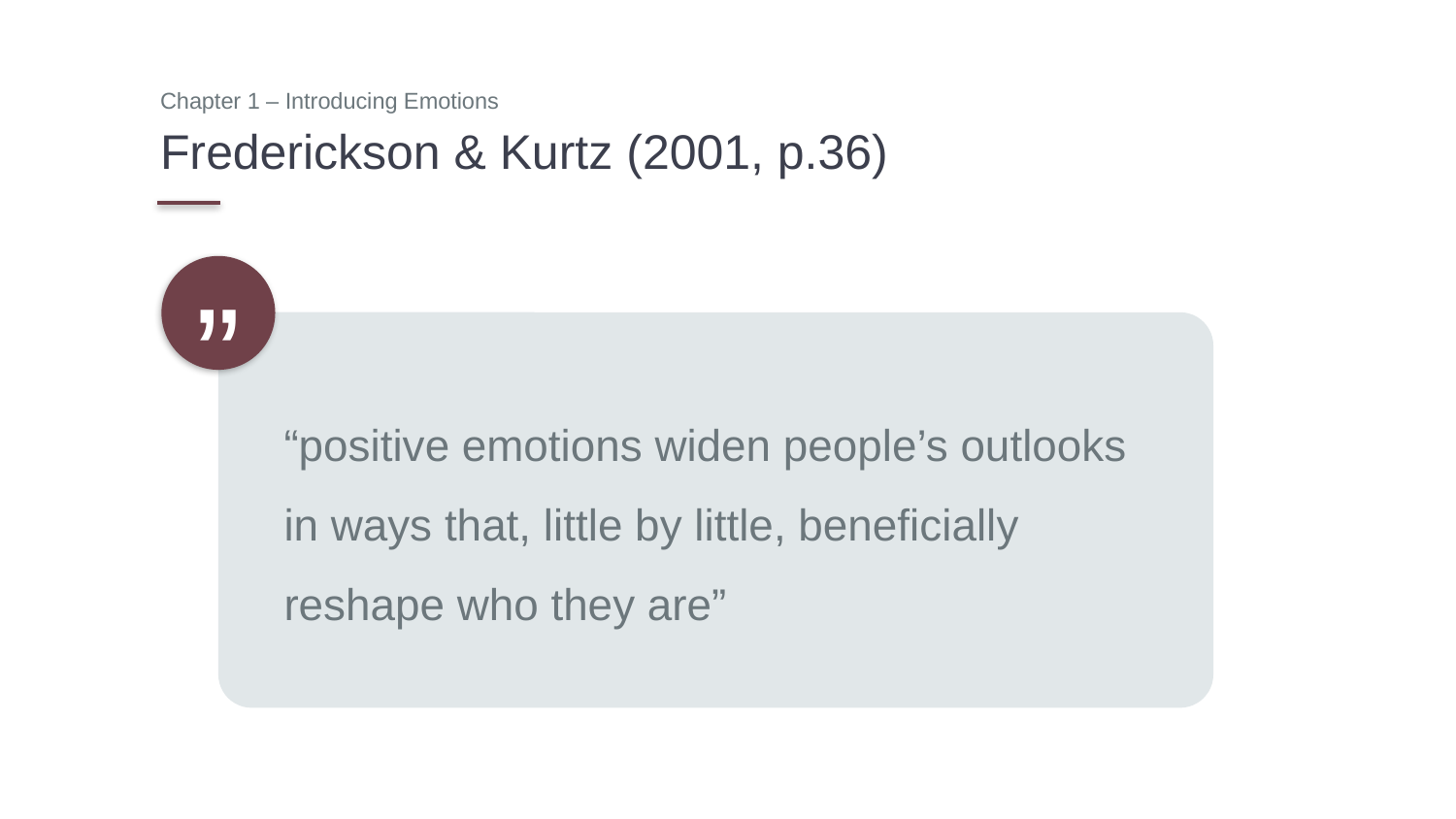

Chapter 1 – Introducing Emotions
# Frederickson & Kurtz (2001, p.36)

”
“positive emotions widen people’s outlooks in ways that, little by little, beneficially reshape who they are”